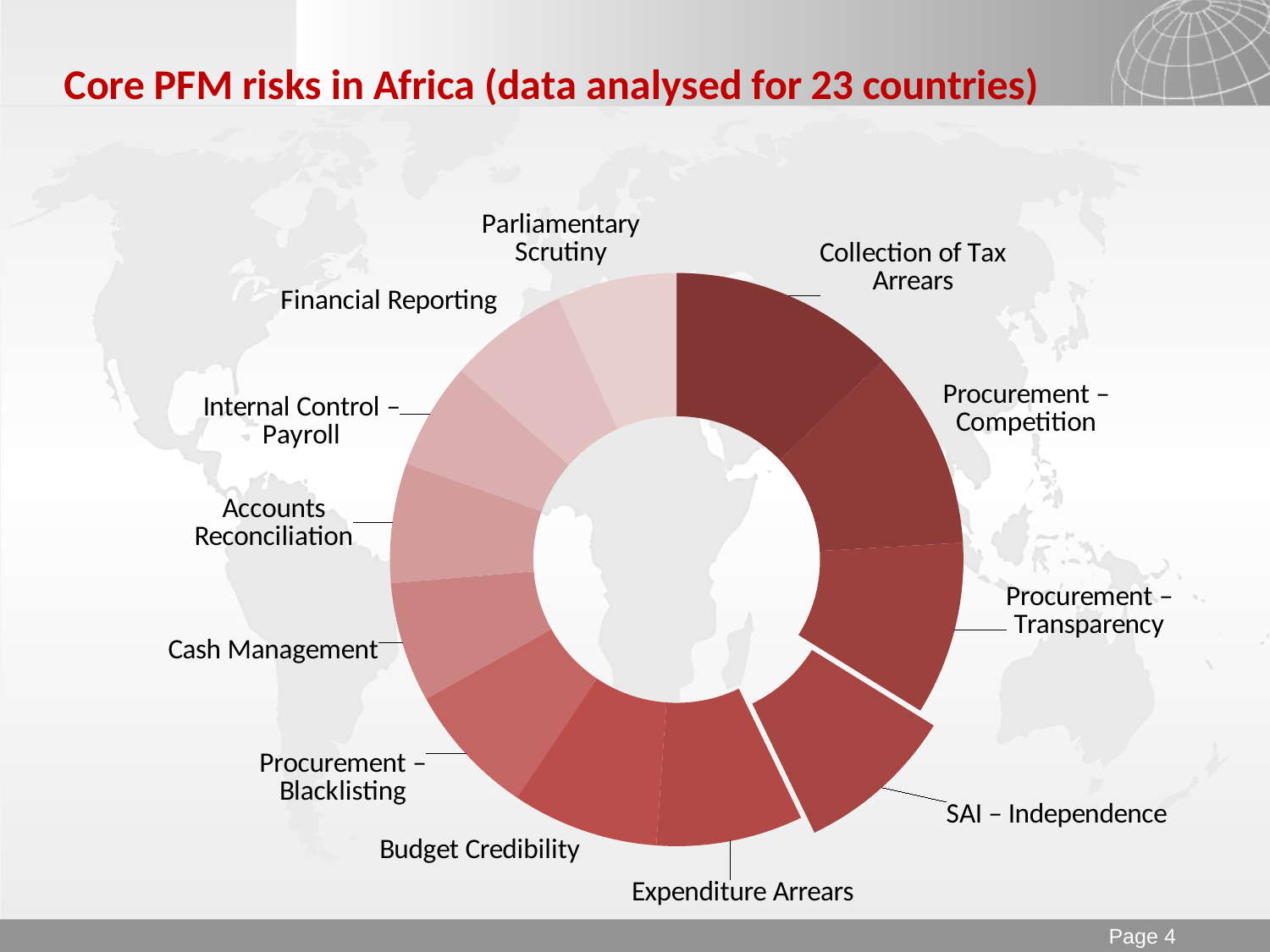

### Chart: Core PFM risks in Africa (data analysed for 23 countries)

| Category |  |
|---|---|
| Collection of Tax Arrears | 0.7391304347826086 |
| Procurement –Competition | 0.6521739130434783 |
| Procurement – Transparency | 0.5652173913043478 |
| SAI – Independence | 0.5217391304347826 |
| Expenditure Arrears | 0.4782608695652174 |
| Budget Credibility | 0.4782608695652174 |
| Procurement – Blacklisting | 0.43478260869565216 |
| Cash Management | 0.391304347826087 |
| Accounts Reconciliation | 0.391304347826087 |
| Internal Control – Payroll | 0.34782608695652173 |
| Financial Reporting  | 0.391304347826087 |
| Parliamentary Scrutiny | 0.391304347826087 |